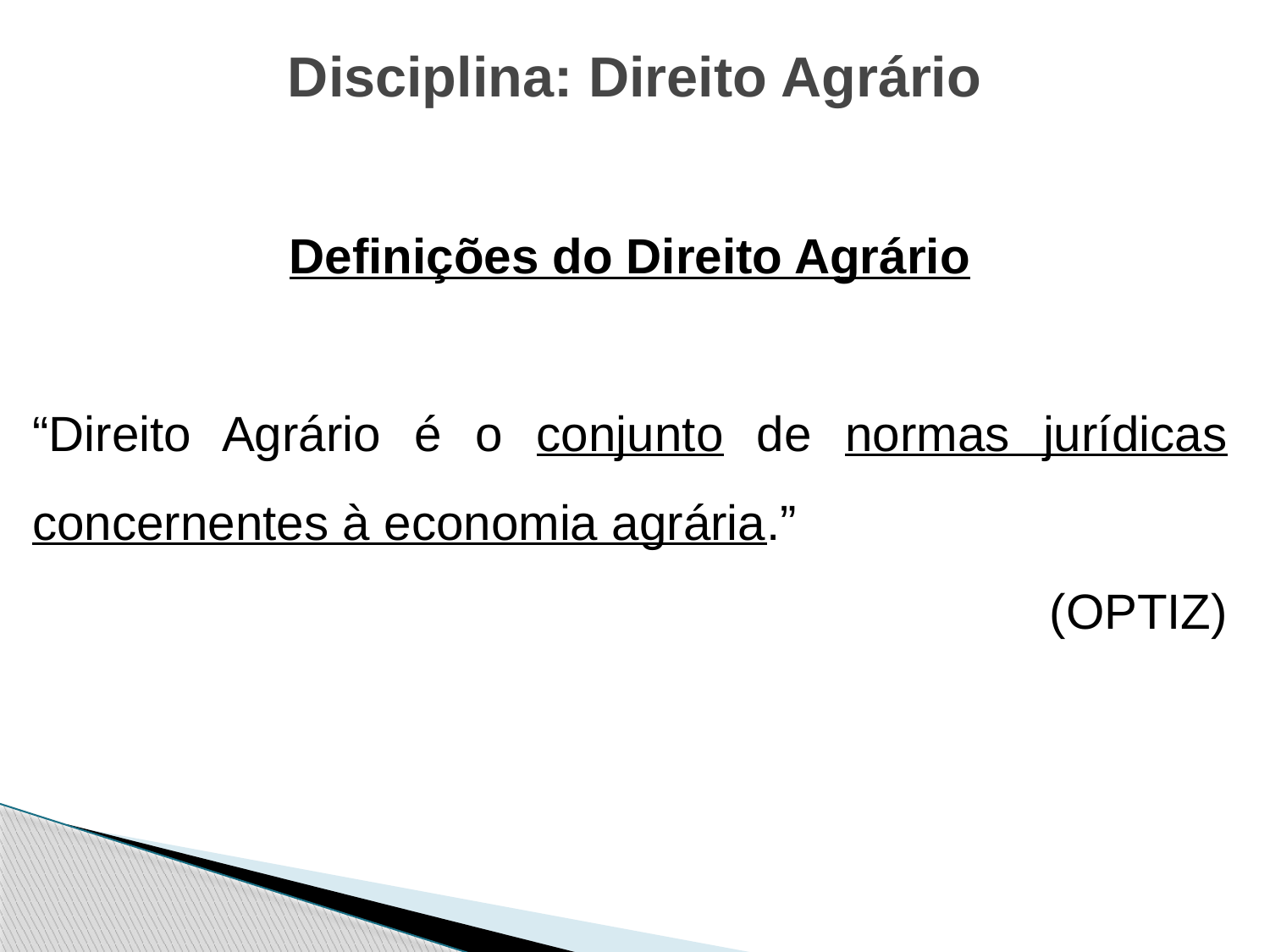

Disciplina: Direito Agrário
Definições do Direito Agrário

“Direito Agrário é o conjunto de normas jurídicas concernentes à economia agrária.”
(OPTIZ)